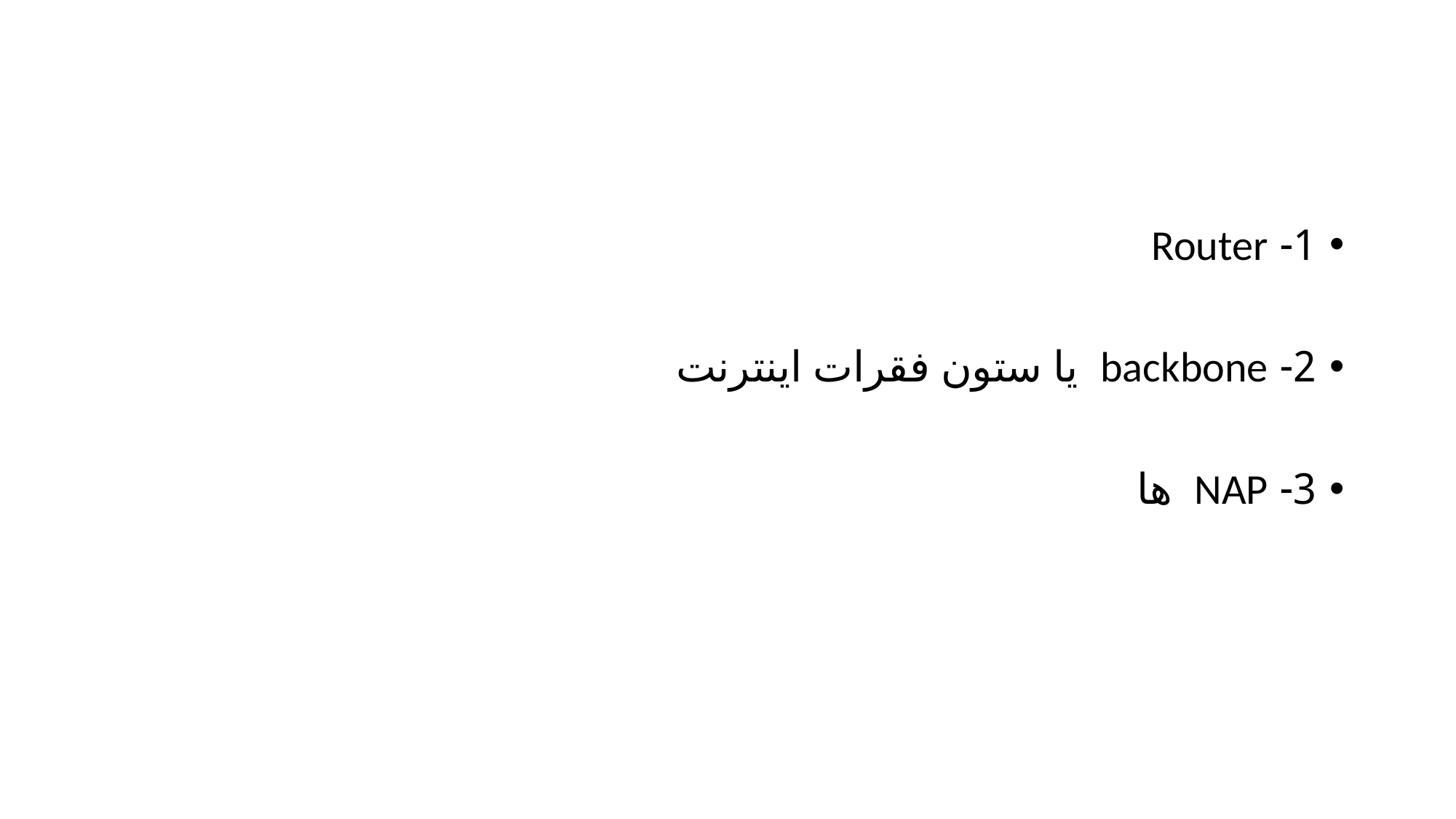

#
1- Router

2- backbone  یا ستون فقرات اینترنت

3- NAP  ها